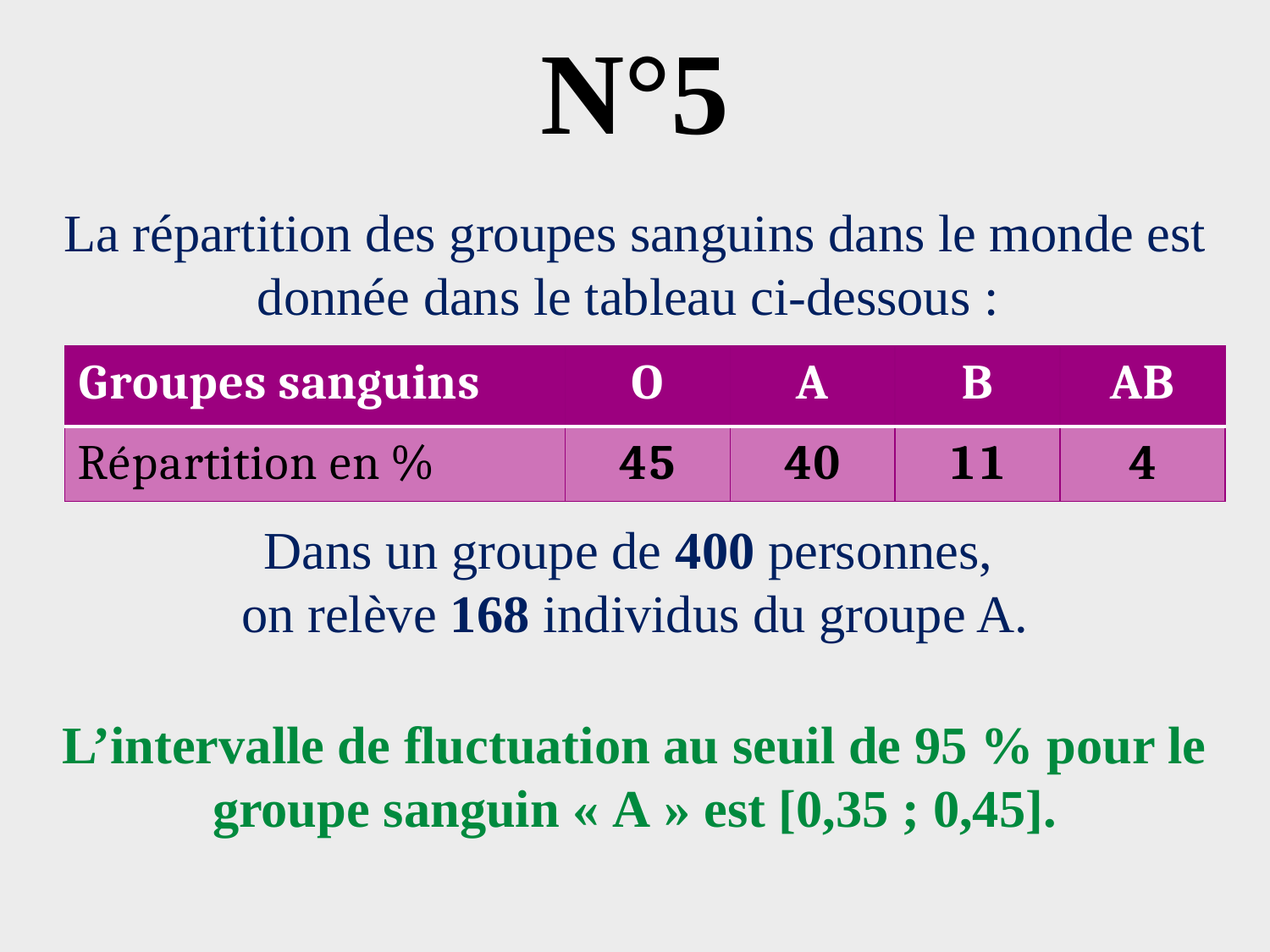

# N°5
La répartition des groupes sanguins dans le monde est donnée dans le tableau ci-dessous :

Dans un groupe de 400 personnes,
on relève 168 individus du groupe A.

| Groupes sanguins | O | A | B | AB |
| --- | --- | --- | --- | --- |
| Répartition en % | 45 | 40 | 11 | 4 |
L’intervalle de fluctuation au seuil de 95 % pour le groupe sanguin « A » est [0,35 ; 0,45].